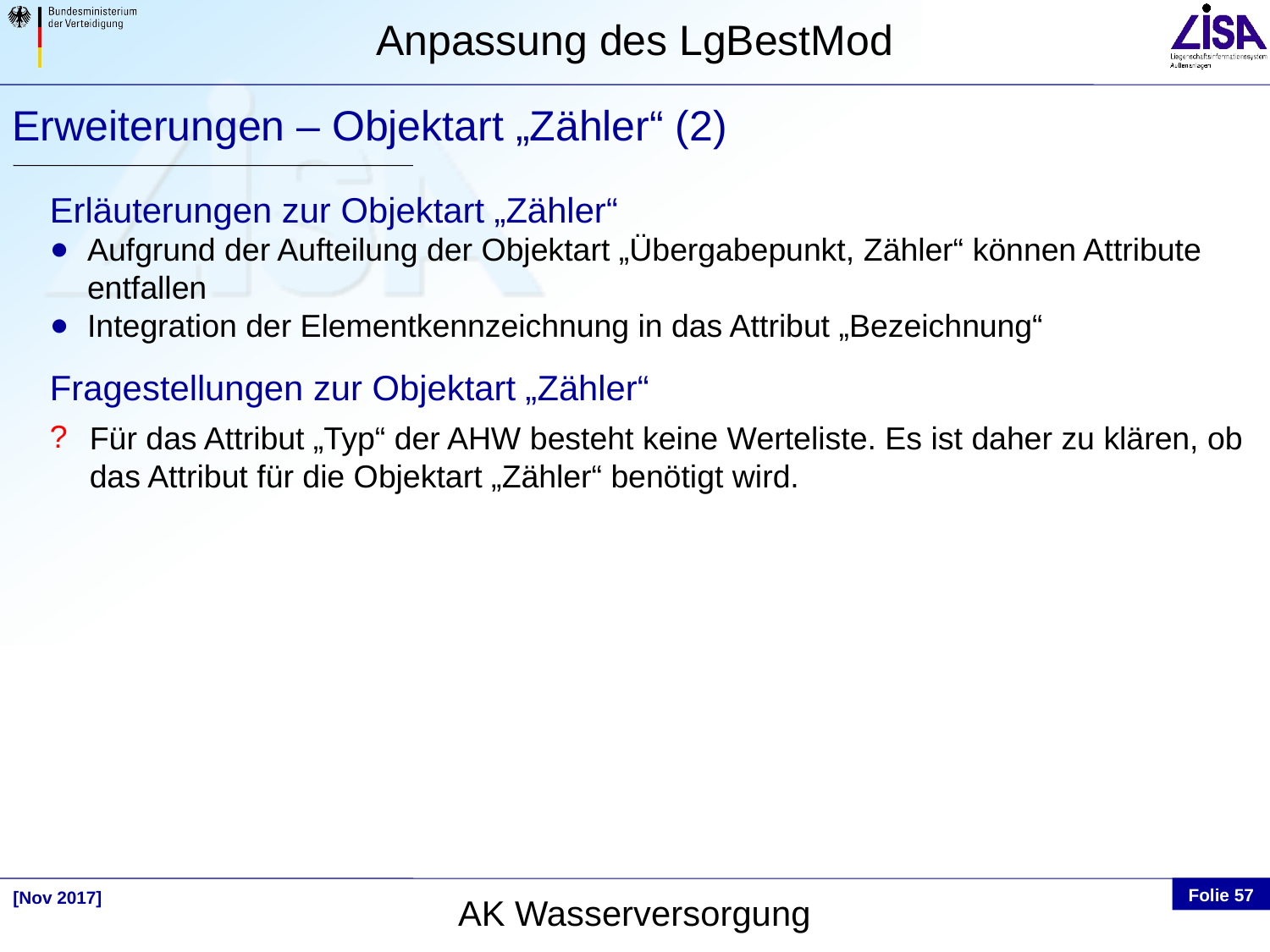

Erweiterungen – Objektart „Zähler“ (2)

Erläuterungen zur Objektart „Zähler“
Aufgrund der Aufteilung der Objektart „Übergabepunkt, Zähler“ können Attribute entfallen
Integration der Elementkennzeichnung in das Attribut „Bezeichnung“
Fragestellungen zur Objektart „Zähler“
Für das Attribut „Typ“ der AHW besteht keine Werteliste. Es ist daher zu klären, ob das Attribut für die Objektart „Zähler“ benötigt wird.